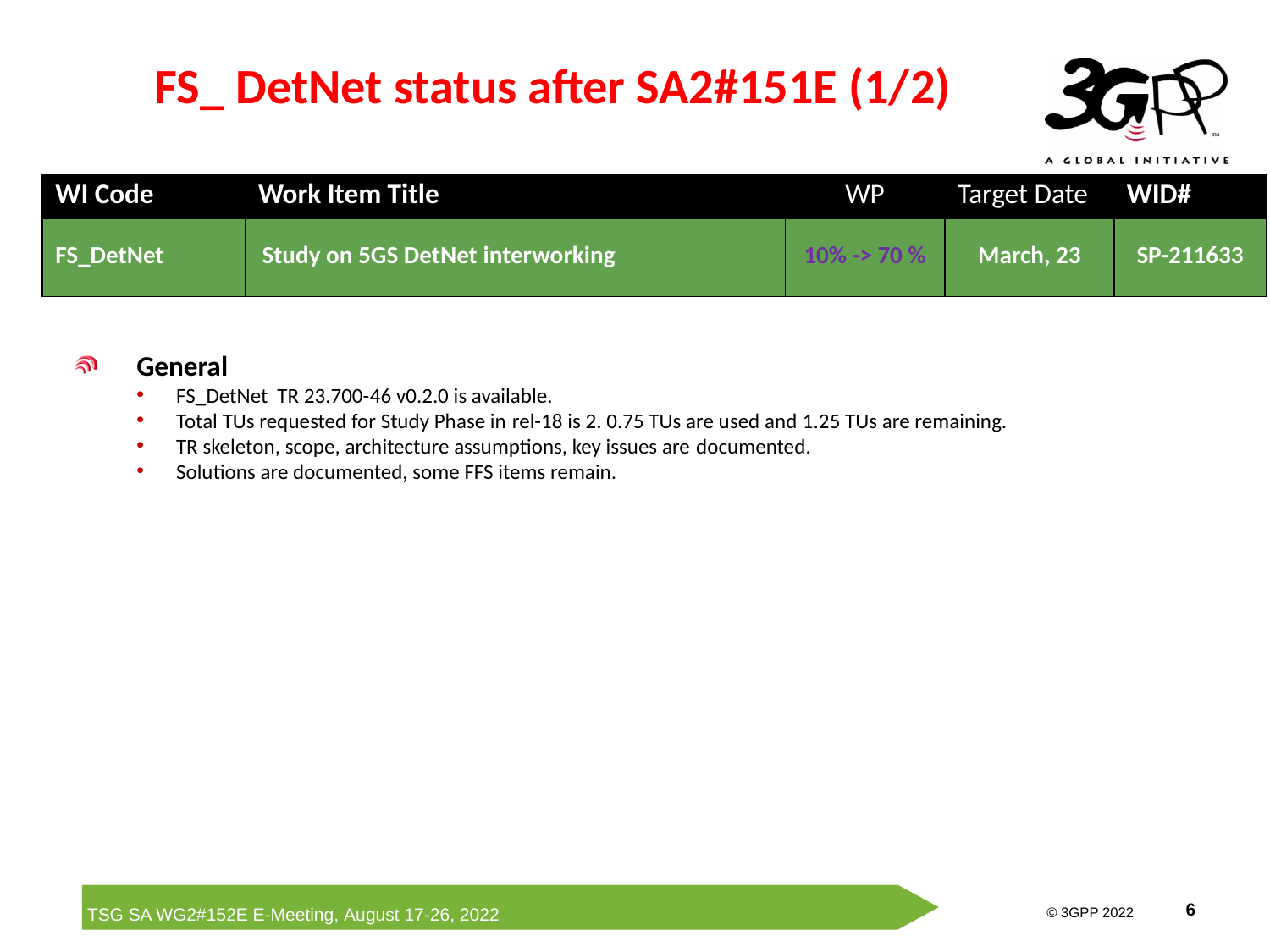

# FS_ DetNet status after SA2#151E (1/2)
| WI Code | Work Item Title | WP | Target Date | WID# |
| --- | --- | --- | --- | --- |
| FS\_DetNet | Study on 5GS DetNet interworking | 10% -> 70 % | March, 23 | SP-211633 |
General
FS_DetNet  TR 23.700-46 v0.2.0 is available.
Total TUs requested for Study Phase in rel-18 is 2. 0.75 TUs are used and 1.25 TUs are remaining.
TR skeleton, scope, architecture assumptions, key issues are documented.
Solutions are documented, some FFS items remain.